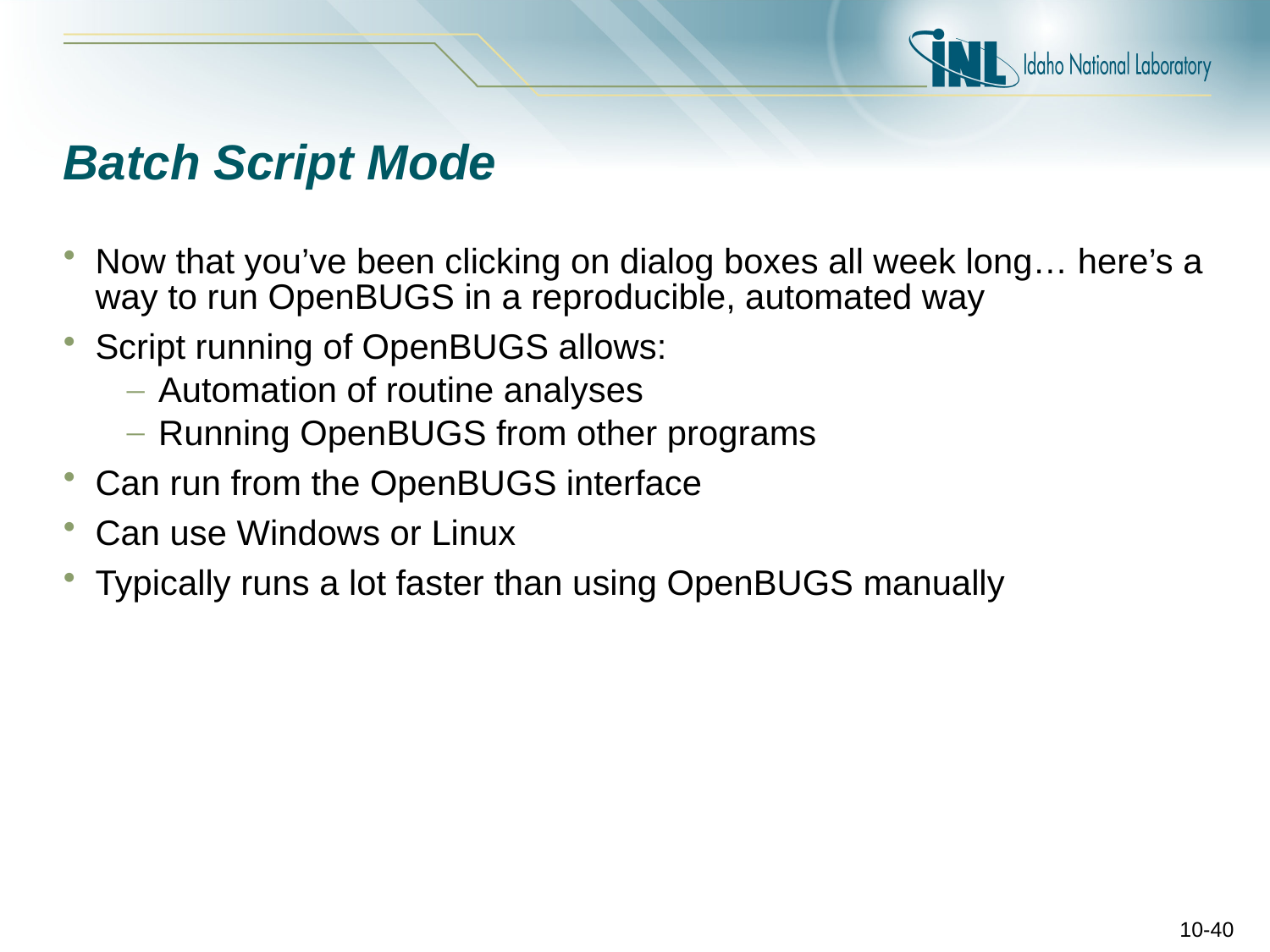

# Batch Script Mode
Now that you’ve been clicking on dialog boxes all week long… here’s a way to run OpenBUGS in a reproducible, automated way
Script running of OpenBUGS allows:
Automation of routine analyses
Running OpenBUGS from other programs
Can run from the OpenBUGS interface
Can use Windows or Linux
Typically runs a lot faster than using OpenBUGS manually

10-40